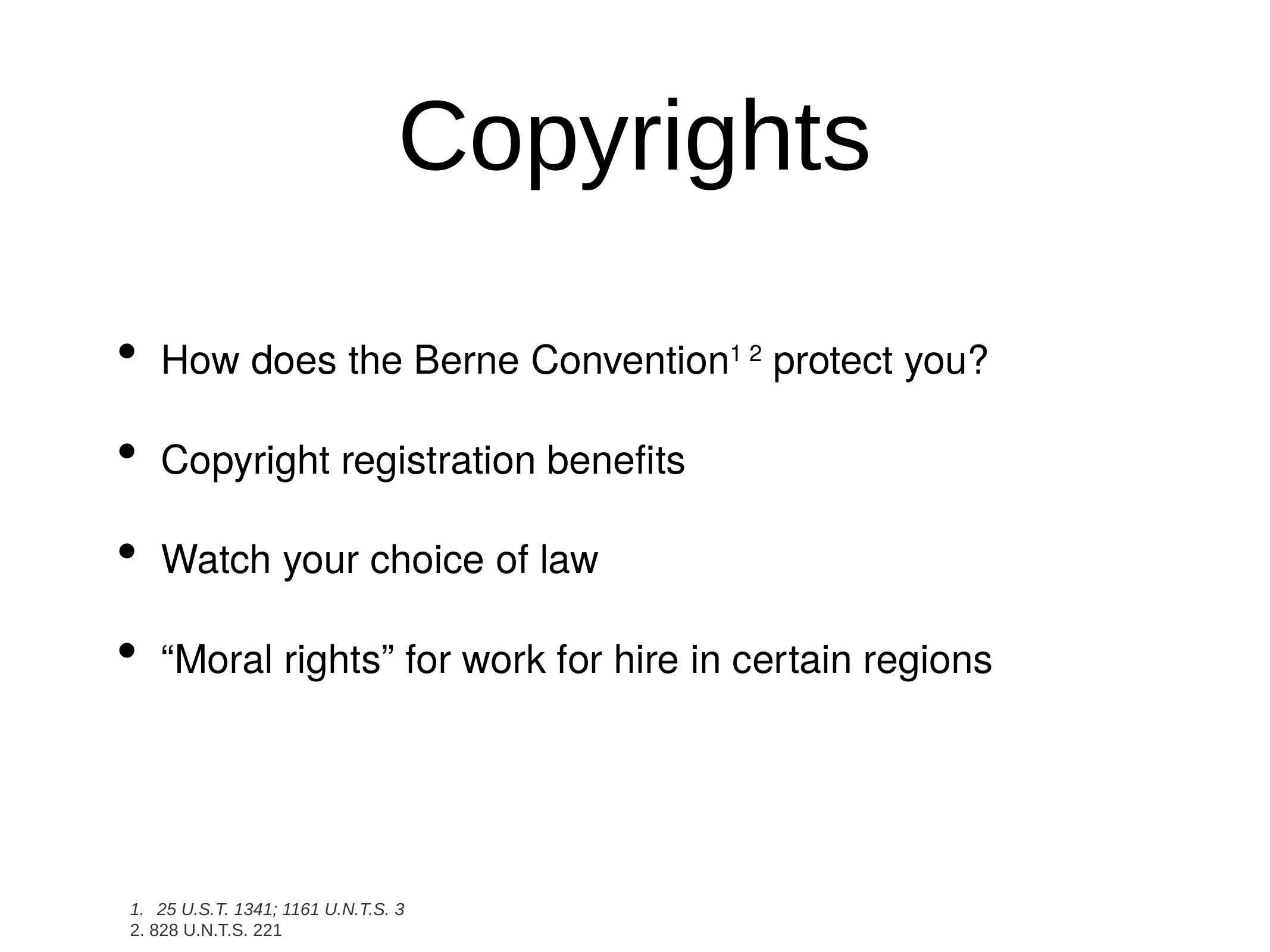

# Copyrights
How does the Berne Convention1 2 protect you?
Copyright registration benefits
Watch your choice of law
“Moral rights” for work for hire in certain regions
25 U.S.T. 1341; 1161 U.N.T.S. 3
2. 828 U.N.T.S. 221